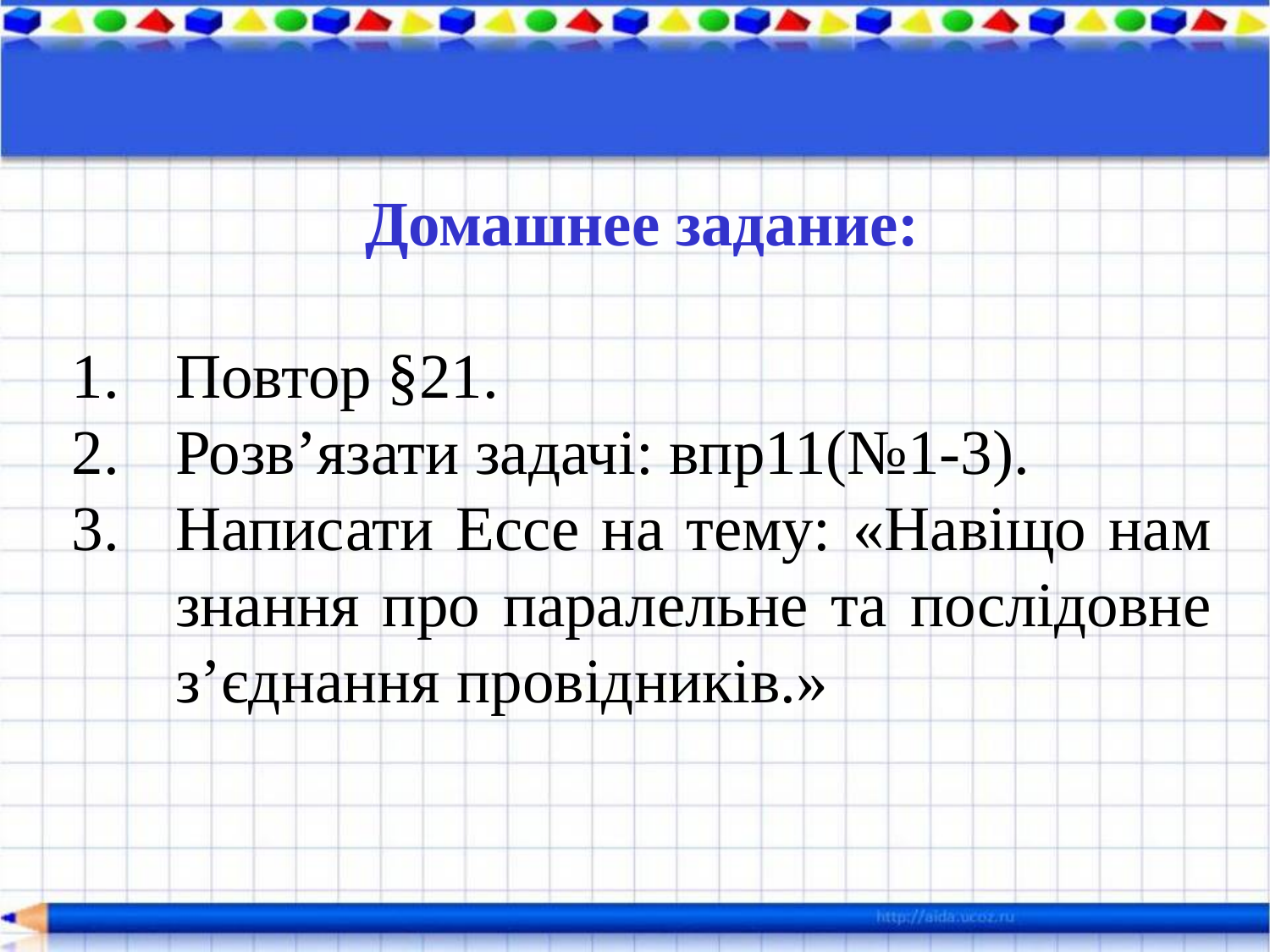

Домашнее задание:

Повтор §21.
Розв’язати задачі: впр11(№1-3).
Написати Ессе на тему: «Навіщо нам знання про паралельне та послідовне з’єднання провідників.»